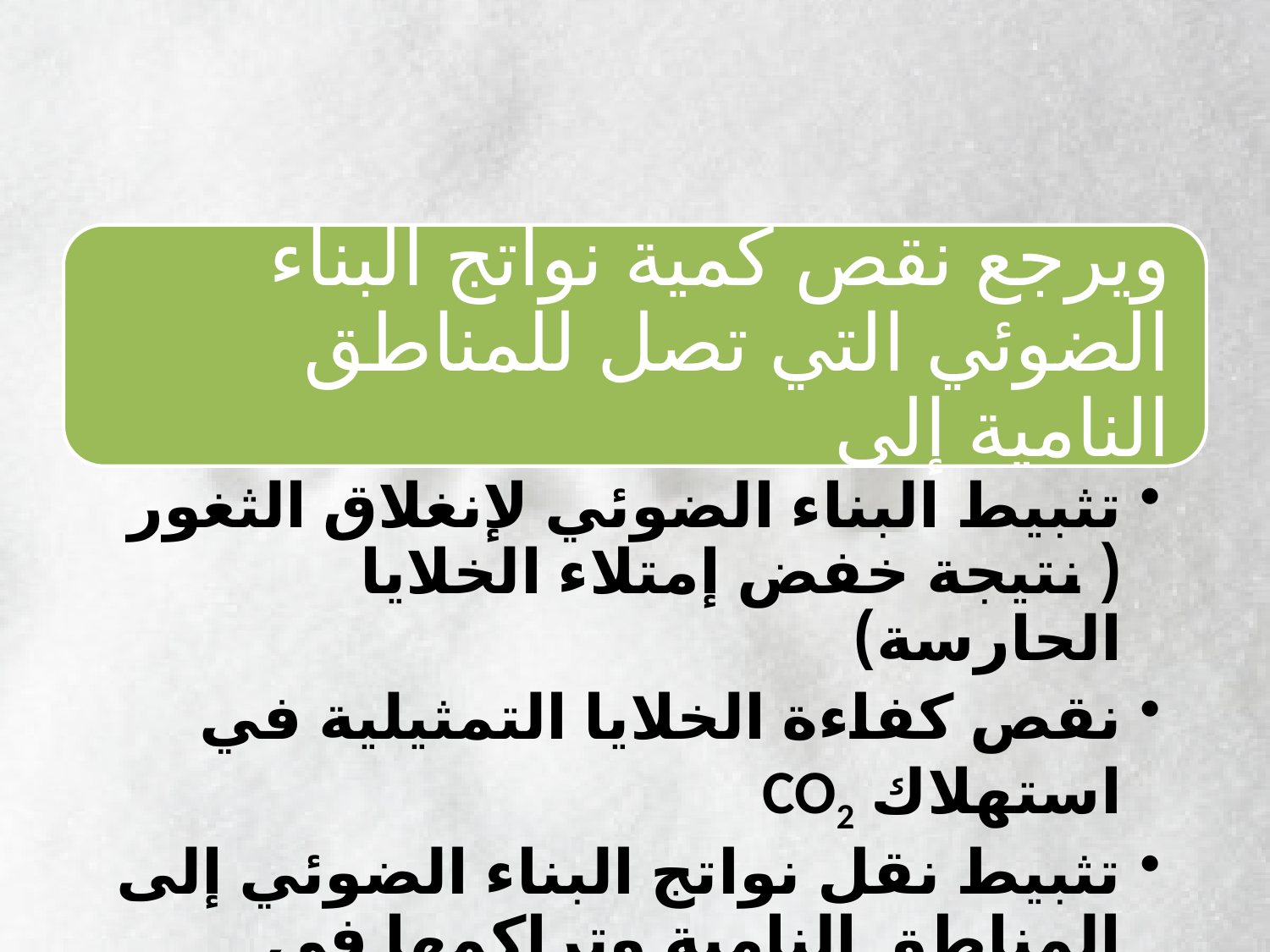

ويرجع نقص كمية نواتج البناء الضوئي التي تصل للمناطق النامية إلى
تثبيط البناء الضوئي لإنغلاق الثغور ( نتيجة خفض إمتلاء الخلايا الحارسة)
نقص كفاءة الخلايا التمثيلية في استهلاك CO2
تثبيط نقل نواتج البناء الضوئي إلى المناطق النامية وتراكمها في الخلايا التمثيلية.